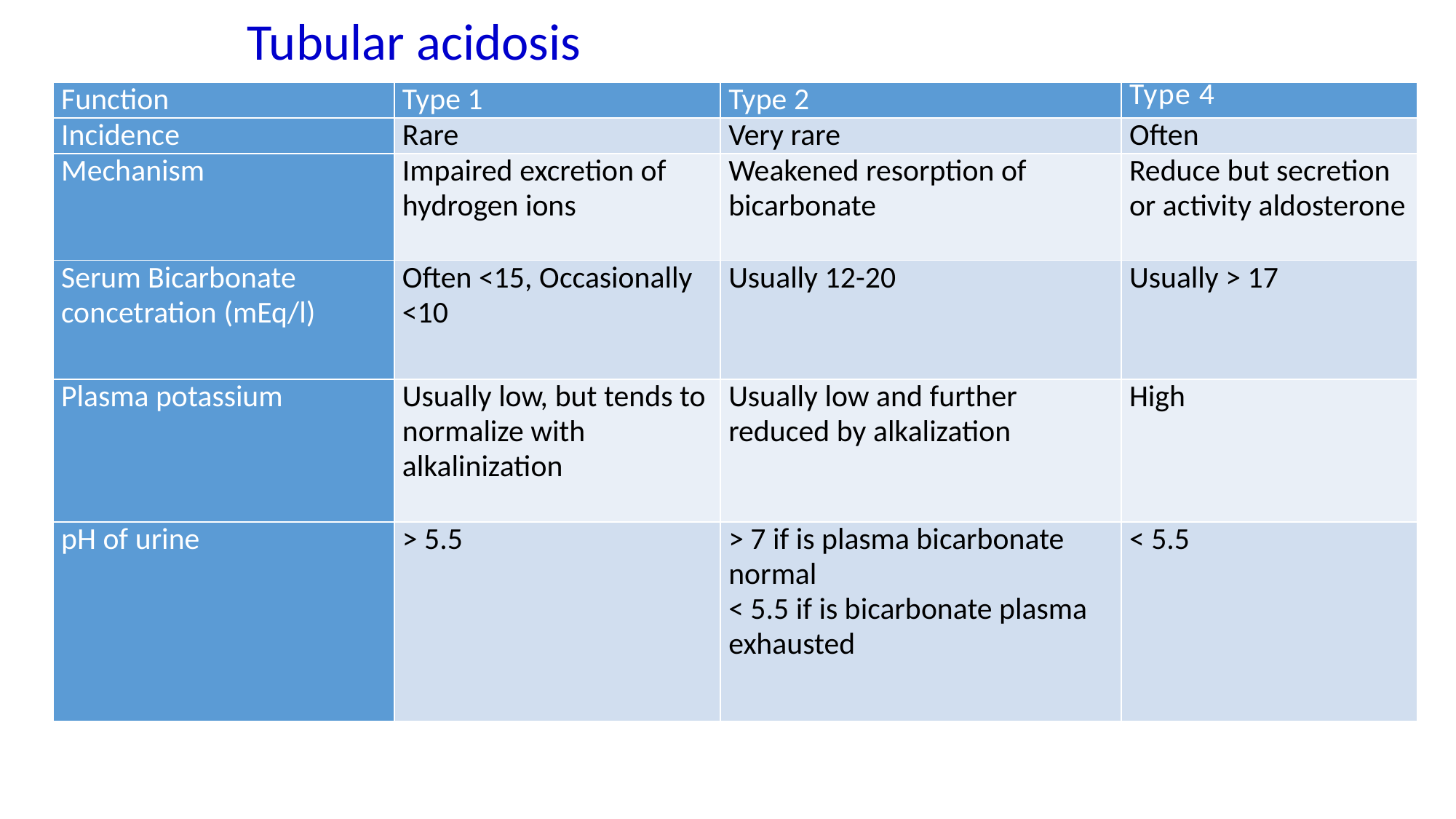

# Tubular acidosis
| Function | Type 1 | Type 2 | Type 4 |
| --- | --- | --- | --- |
| Incidence | Rare | Very rare | Often |
| Mechanism | Impaired excretion of hydrogen ions | Weakened resorption of bicarbonate | Reduce but secretion or activity aldosterone |
| Serum Bicarbonate concetration (mEq/l) | Often <15, Occasionally <10 | Usually 12-20 | Usually > 17 |
| Plasma potassium | Usually low, but tends to normalize with alkalinization | Usually low and further reduced by alkalization | High |
| pH of urine | > 5.5 | > 7 if is plasma bicarbonate normal < 5.5 if is bicarbonate plasma exhausted | < 5.5 |